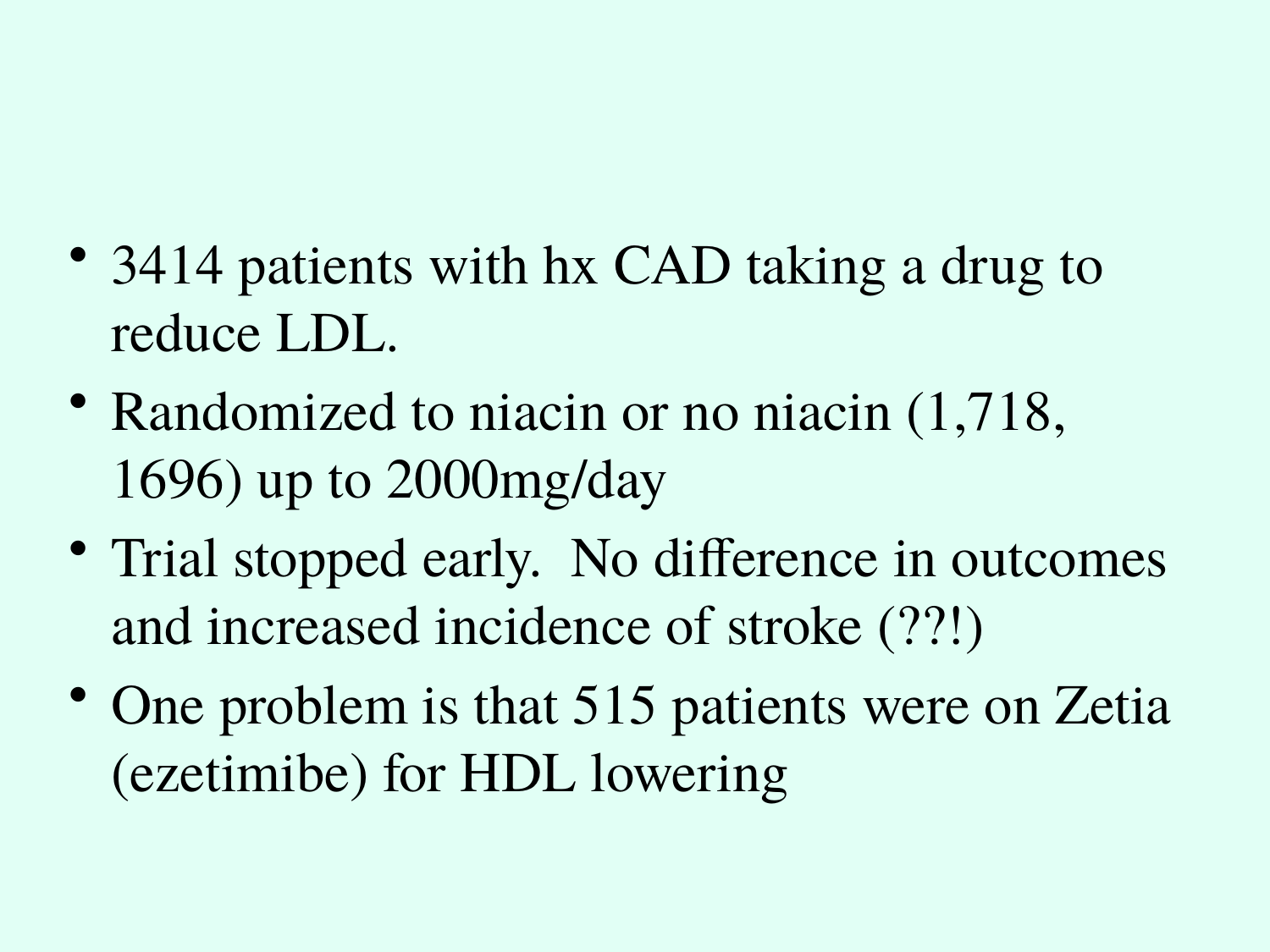

#
3414 patients with hx CAD taking a drug to reduce LDL.
Randomized to niacin or no niacin (1,718, 1696) up to 2000mg/day
Trial stopped early.  No difference in outcomes and increased incidence of stroke (??!)
One problem is that 515 patients were on Zetia (ezetimibe) for HDL lowering